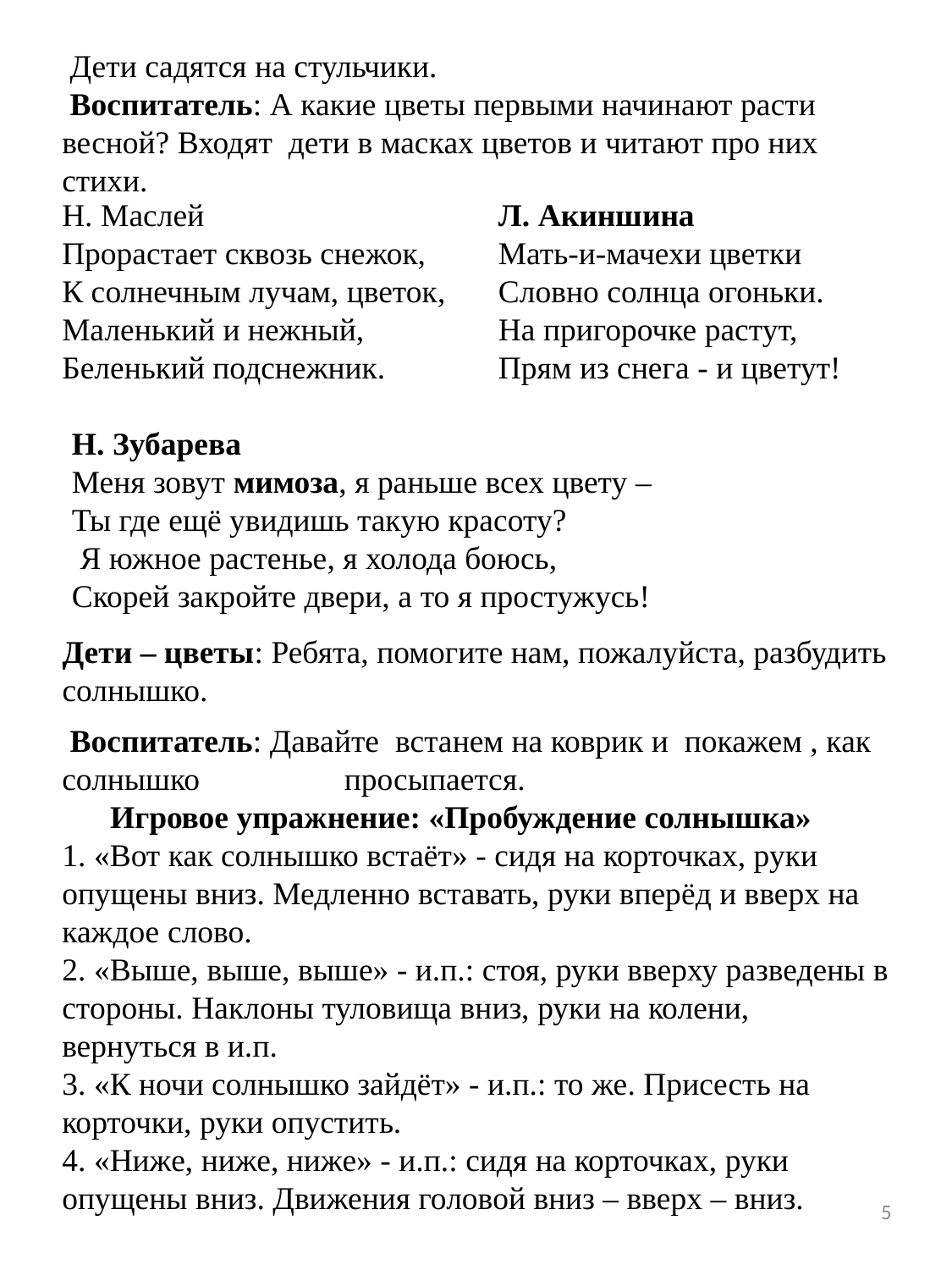

Дети садятся на стульчики.                                                          Воспитатель: А какие цветы первыми начинают расти весной? Входят  дети в масках цветов и читают про них стихи.
Н. Маслей
Прорастает сквозь снежок,
К солнечным лучам, цветок,
Маленький и нежный,
Беленький подснежник.
Л. Акиншина
Мать-и-мачехи цветки
Словно солнца огоньки.
На пригорочке растут,
Прям из снега - и цветут!
Н. Зубарева
Меня зовут мимоза, я раньше всех цвету –
Ты где ещё увидишь такую красоту?
 Я южное растенье, я холода боюсь,
Скорей закройте двери, а то я простужусь!
Дети – цветы: Ребята, помогите нам, пожалуйста, разбудить солнышко.

 Воспитатель: Давайте  встанем на коврик и  покажем , как солнышко                  просыпается.
      Игровое упражнение: «Пробуждение солнышка»
1. «Вот как солнышко встаёт» - сидя на корточках, руки опущены вниз. Медленно вставать, руки вперёд и вверх на каждое слово.
2. «Выше, выше, выше» - и.п.: стоя, руки вверху разведены в стороны. Наклоны туловища вниз, руки на колени, вернуться в и.п.
3. «К ночи солнышко зайдёт» - и.п.: то же. Присесть на корточки, руки опустить.
4. «Ниже, ниже, ниже» - и.п.: сидя на корточках, руки опущены вниз. Движения головой вниз – вверх – вниз.

5